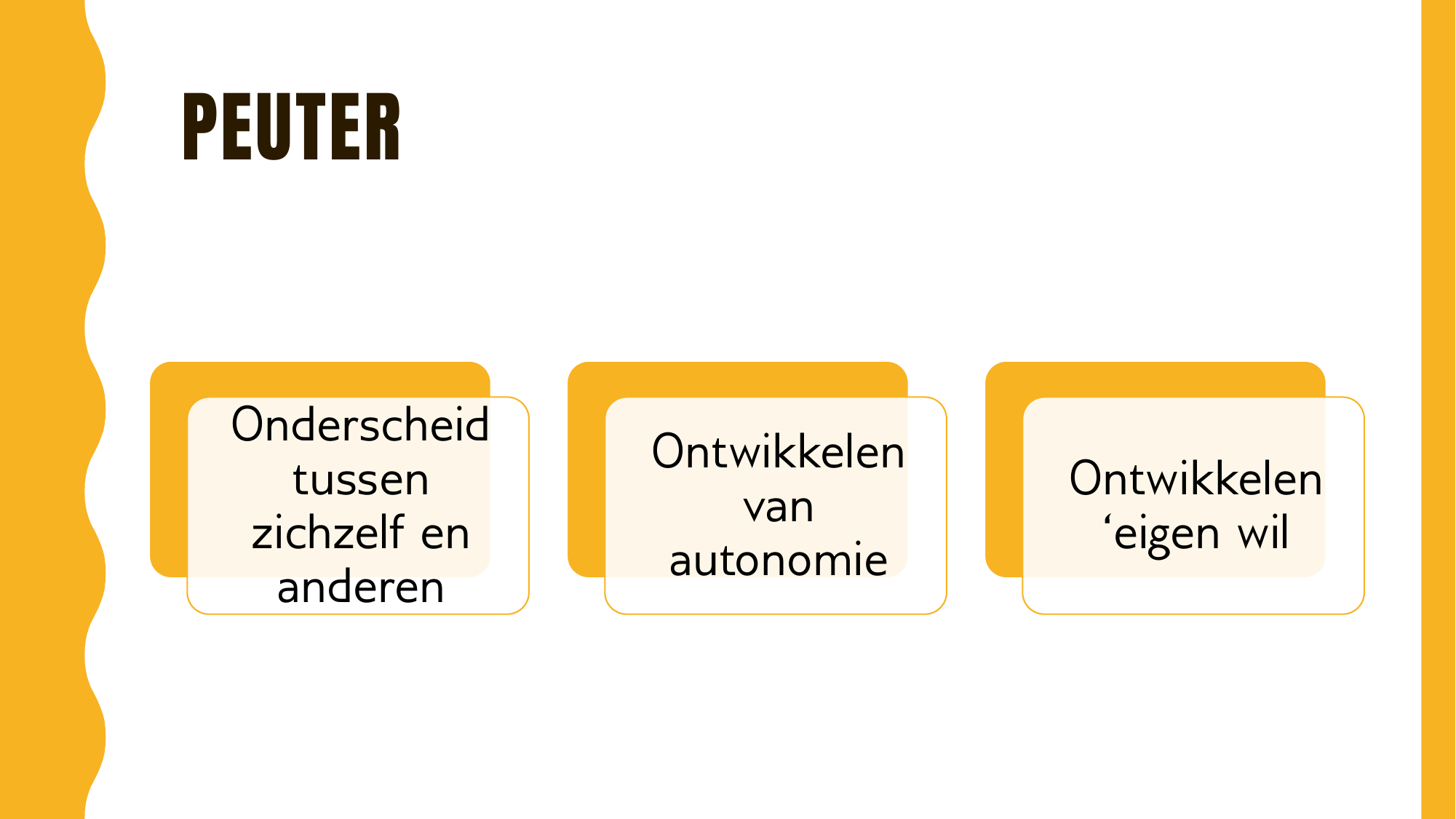

# peuter
Onderscheid tussen zichzelf en anderen
Ontwikkelen van autonomie
Ontwikkelen ‘eigen wil